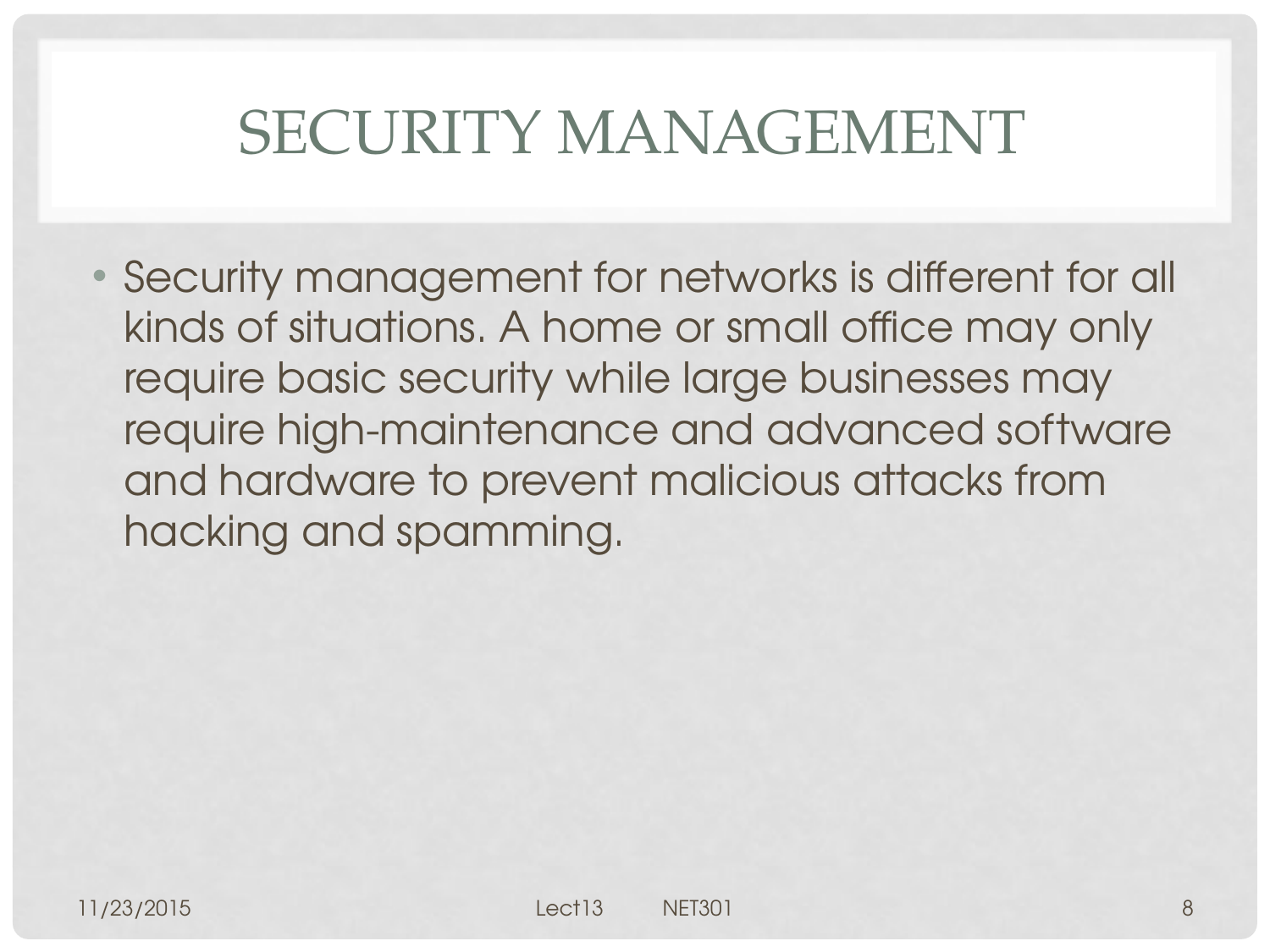

# Security management
Security management for networks is different for all kinds of situations. A home or small office may only require basic security while large businesses may require high-maintenance and advanced software and hardware to prevent malicious attacks from hacking and spamming.
11/23/2015
Lect13          NET301
8